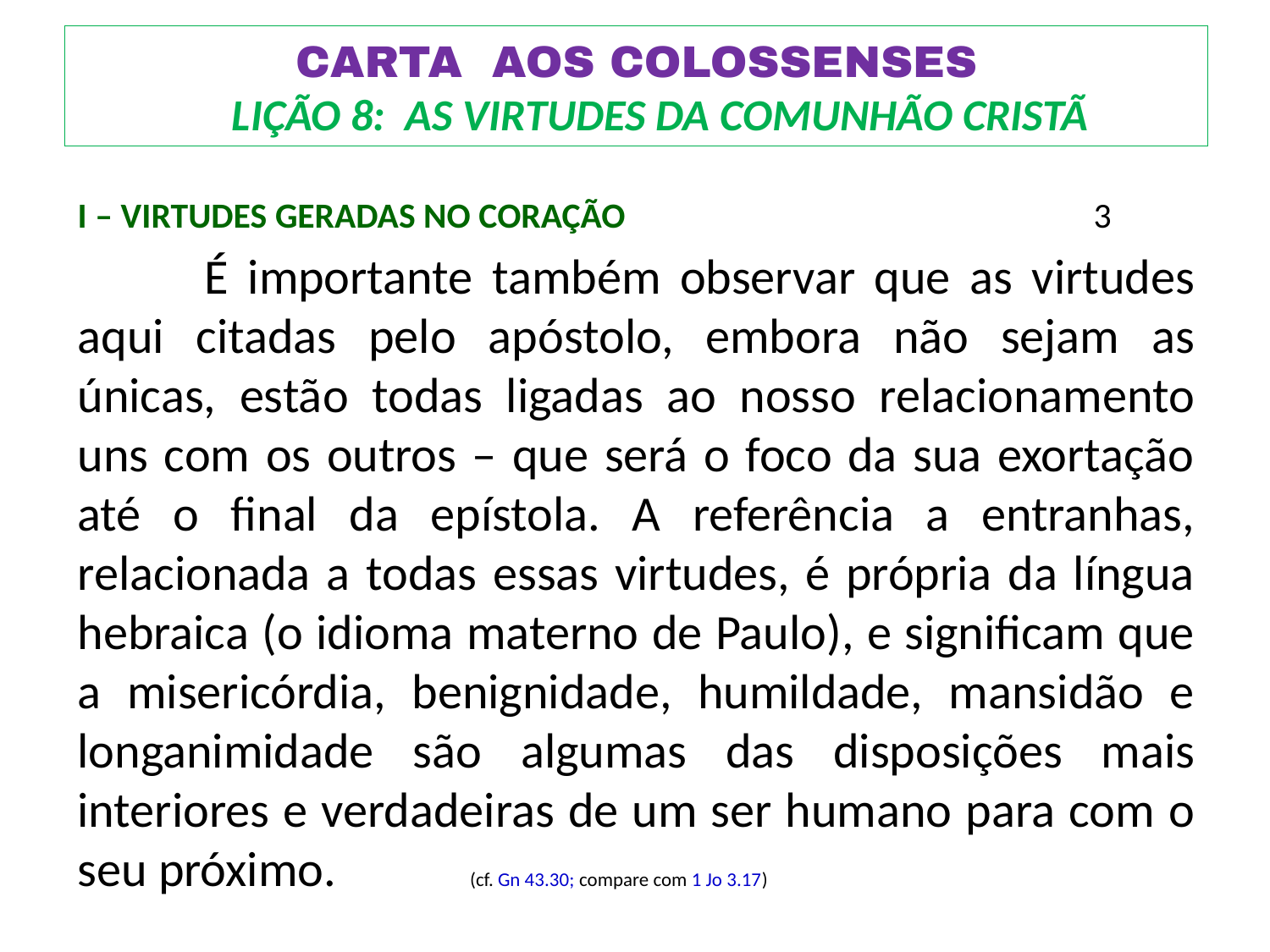

# CARTA  AOS COLOSSENSES LIÇÃO 8:  AS VIRTUDES DA COMUNHÃO CRISTÃ
I – VIRTUDES GERADAS NO CORAÇÃO				3
	É importante também observar que as virtudes aqui citadas pelo apóstolo, embora não sejam as únicas, estão todas ligadas ao nosso relacionamento uns com os outros – que será o foco da sua exortação até o final da epístola. A referência a entranhas, relacionada a todas essas virtudes, é própria da língua hebraica (o idioma materno de Paulo), e significam que a misericórdia, benignidade, humildade, mansidão e longanimidade são algumas das disposições mais interiores e verdadeiras de um ser humano para com o seu próximo.	 (cf. Gn 43.30; compare com 1 Jo 3.17)